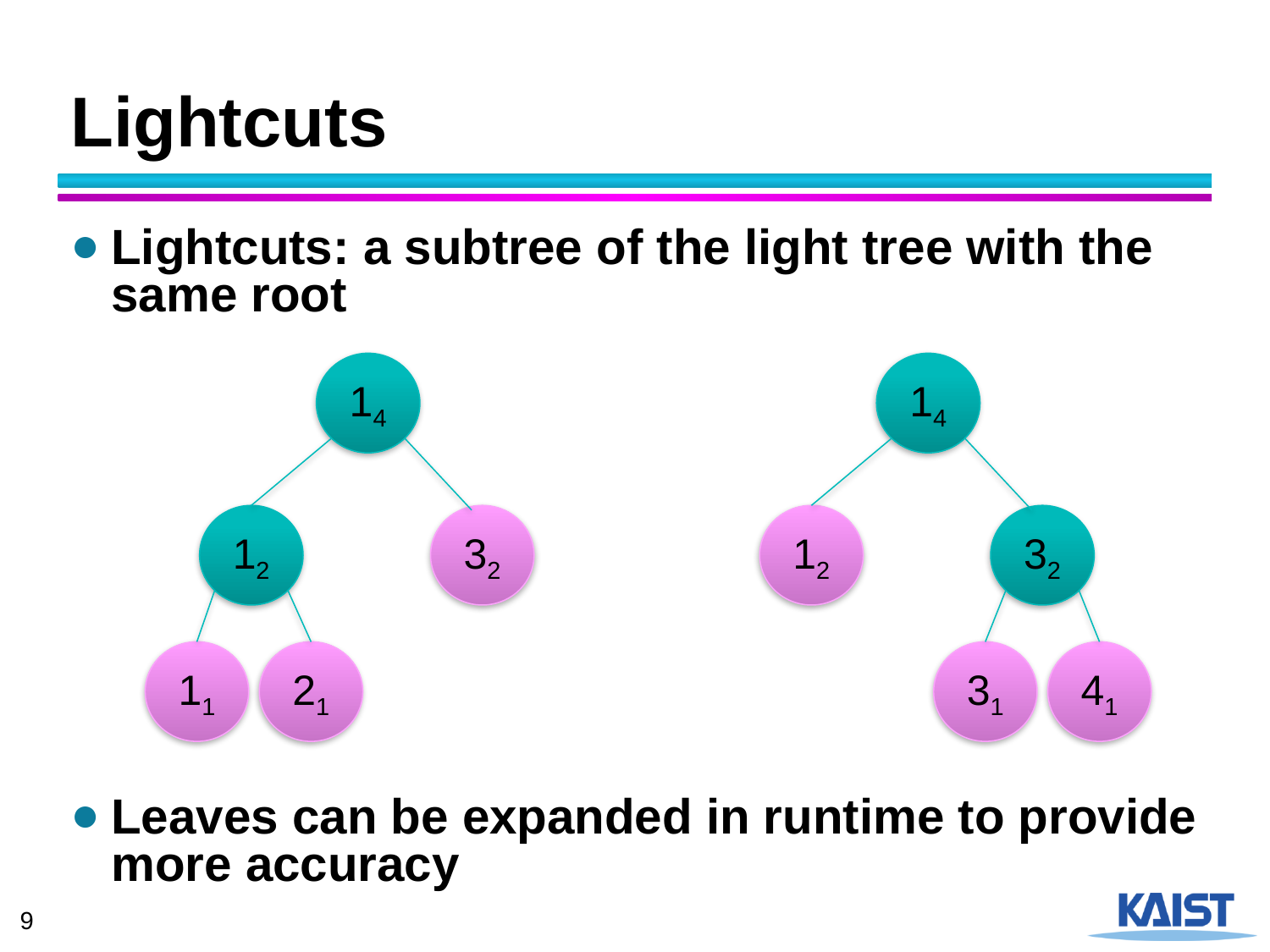

# Lightcuts
Lightcuts: a subtree of the light tree with the same root

Leaves can be expanded in runtime to provide more accuracy
14
12
32
11
21
14
12
32
31
41